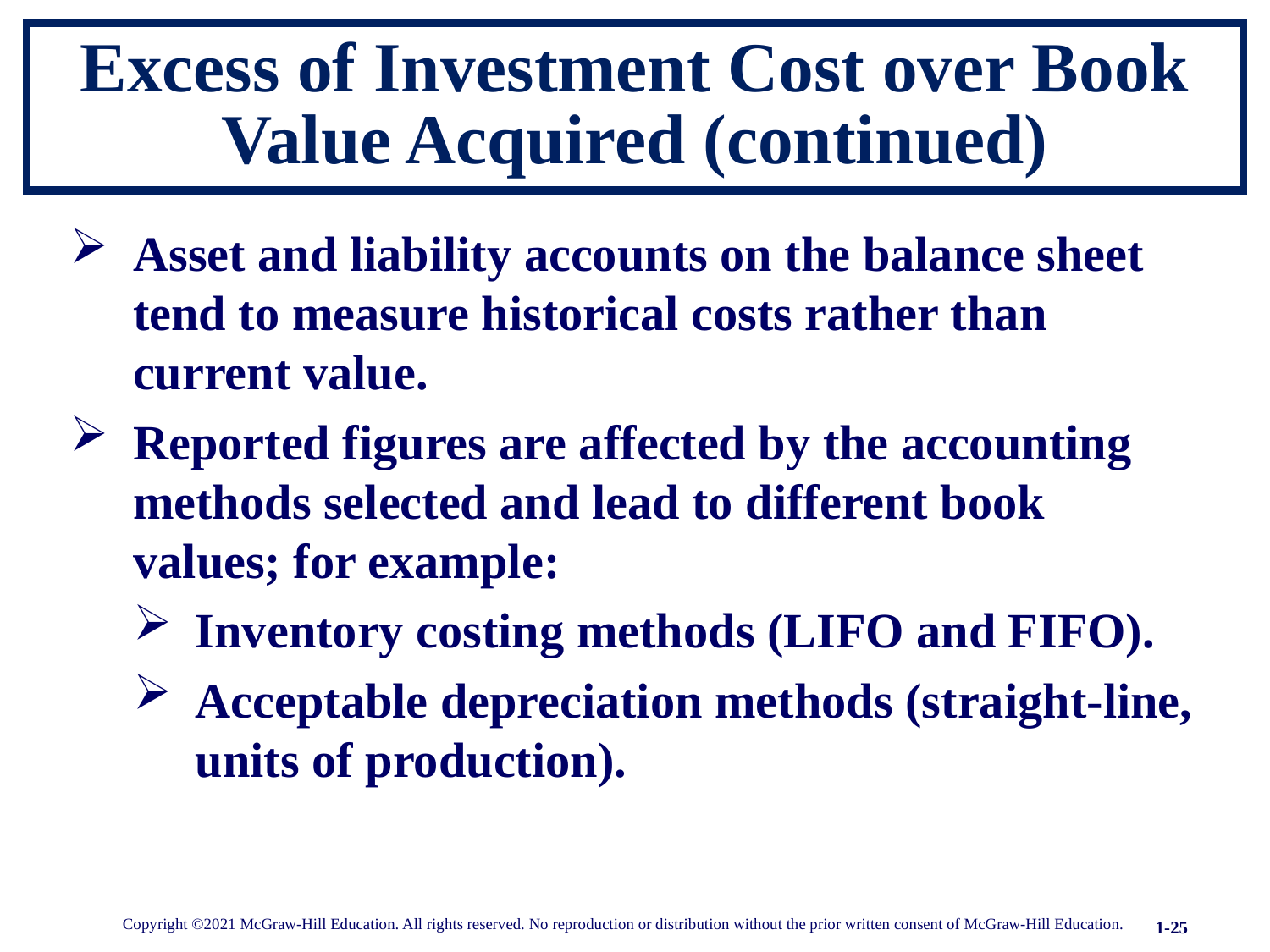

# Excess of Investment Cost over Book Value Acquired (continued)
Asset and liability accounts on the balance sheet tend to measure historical costs rather than current value.
Reported figures are affected by the accounting methods selected and lead to different book values; for example:
Inventory costing methods (LIFO and FIFO).
Acceptable depreciation methods (straight-line, units of production).
Copyright ©2021 McGraw-Hill Education. All rights reserved. No reproduction or distribution without the prior written consent of McGraw-Hill Education.
1-25